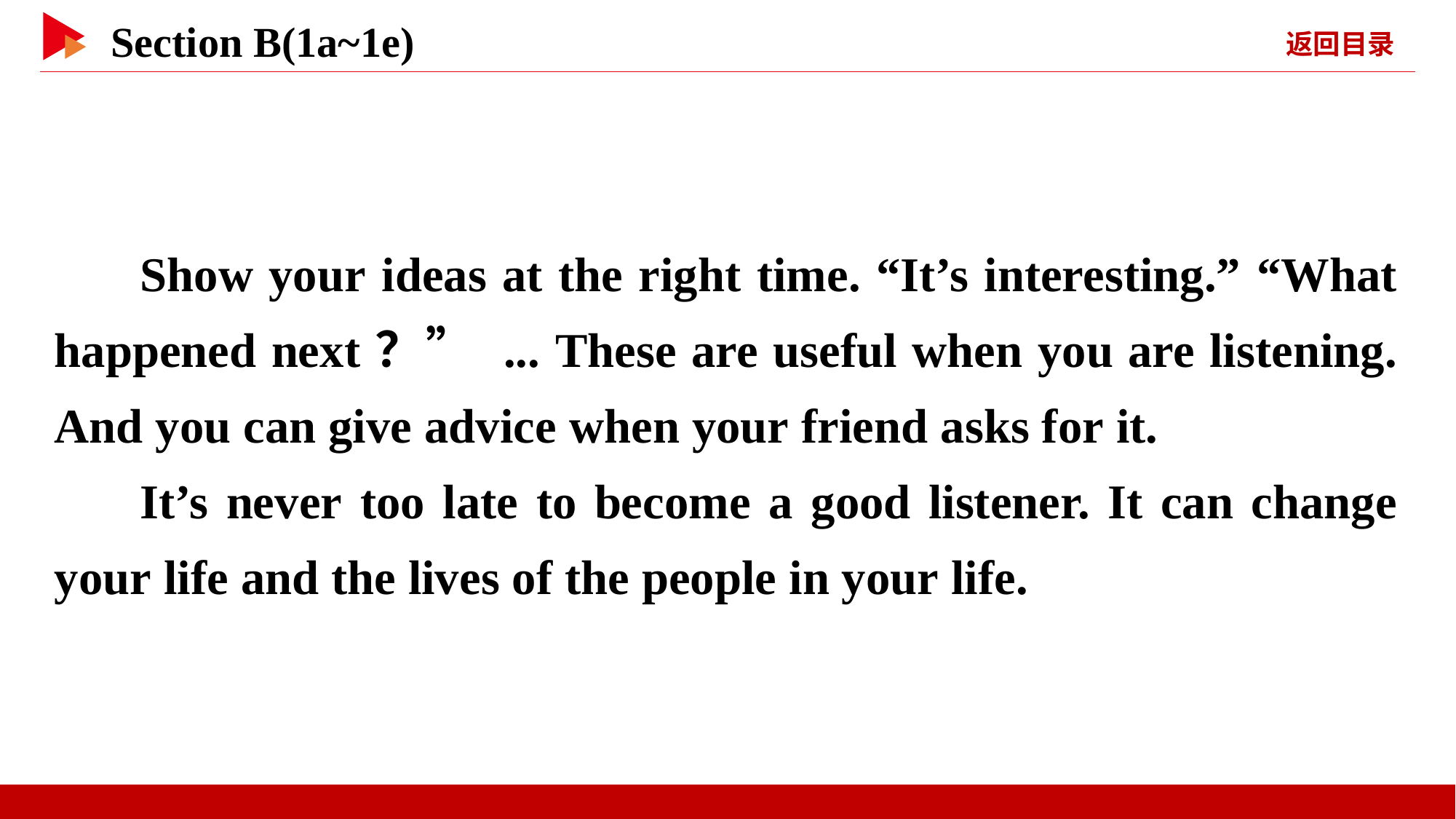

Show your ideas at the right time. “It’s interesting.” “What happened next？” ... These are useful when you are listening. And you can give advice when your friend asks for it.
It’s never too late to become a good listener. It can change your life and the lives of the people in your life.